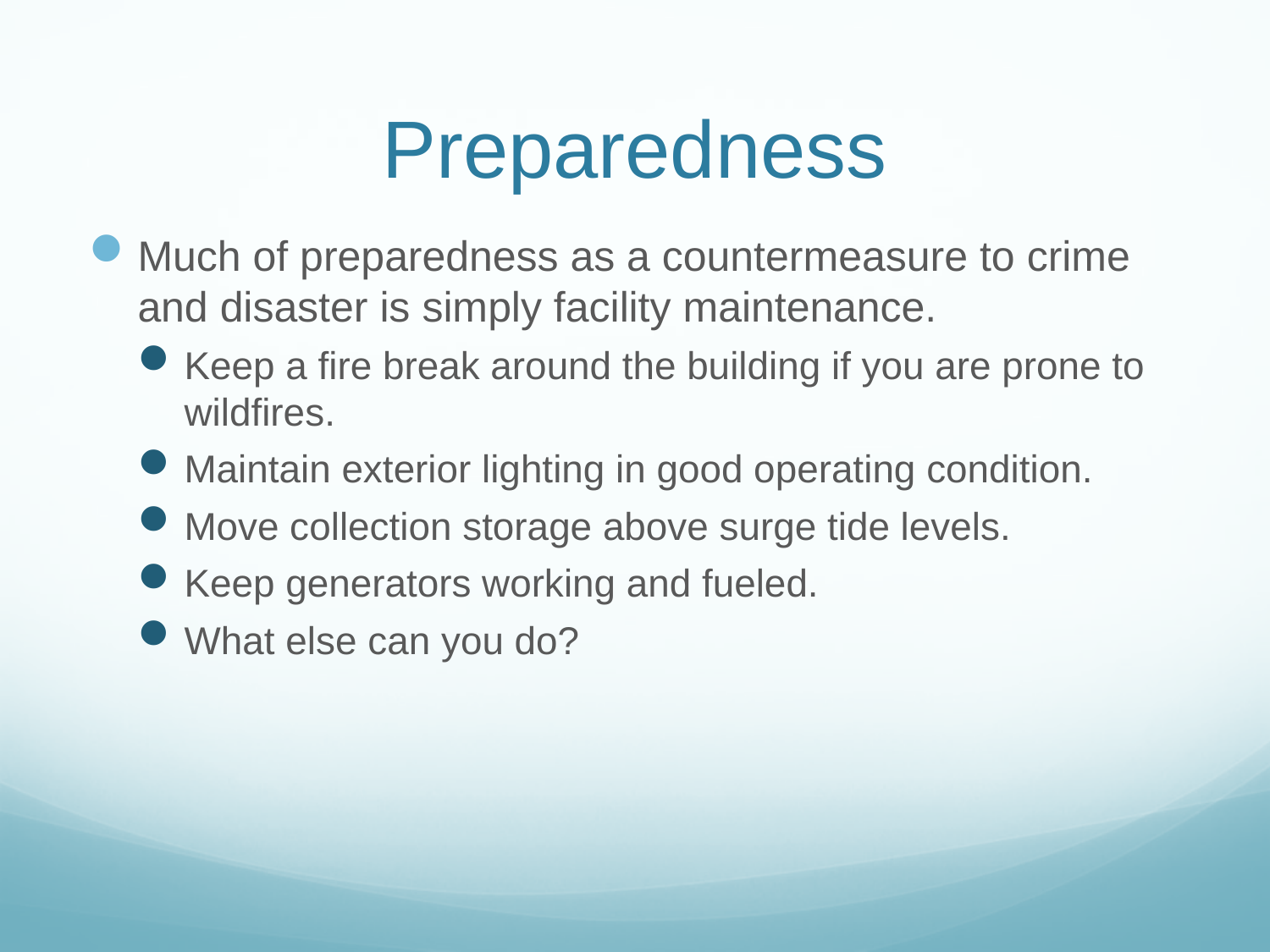

# Preparedness
Much of preparedness as a countermeasure to crime and disaster is simply facility maintenance.
Keep a fire break around the building if you are prone to wildfires.
Maintain exterior lighting in good operating condition.
Move collection storage above surge tide levels.
Keep generators working and fueled.
What else can you do?